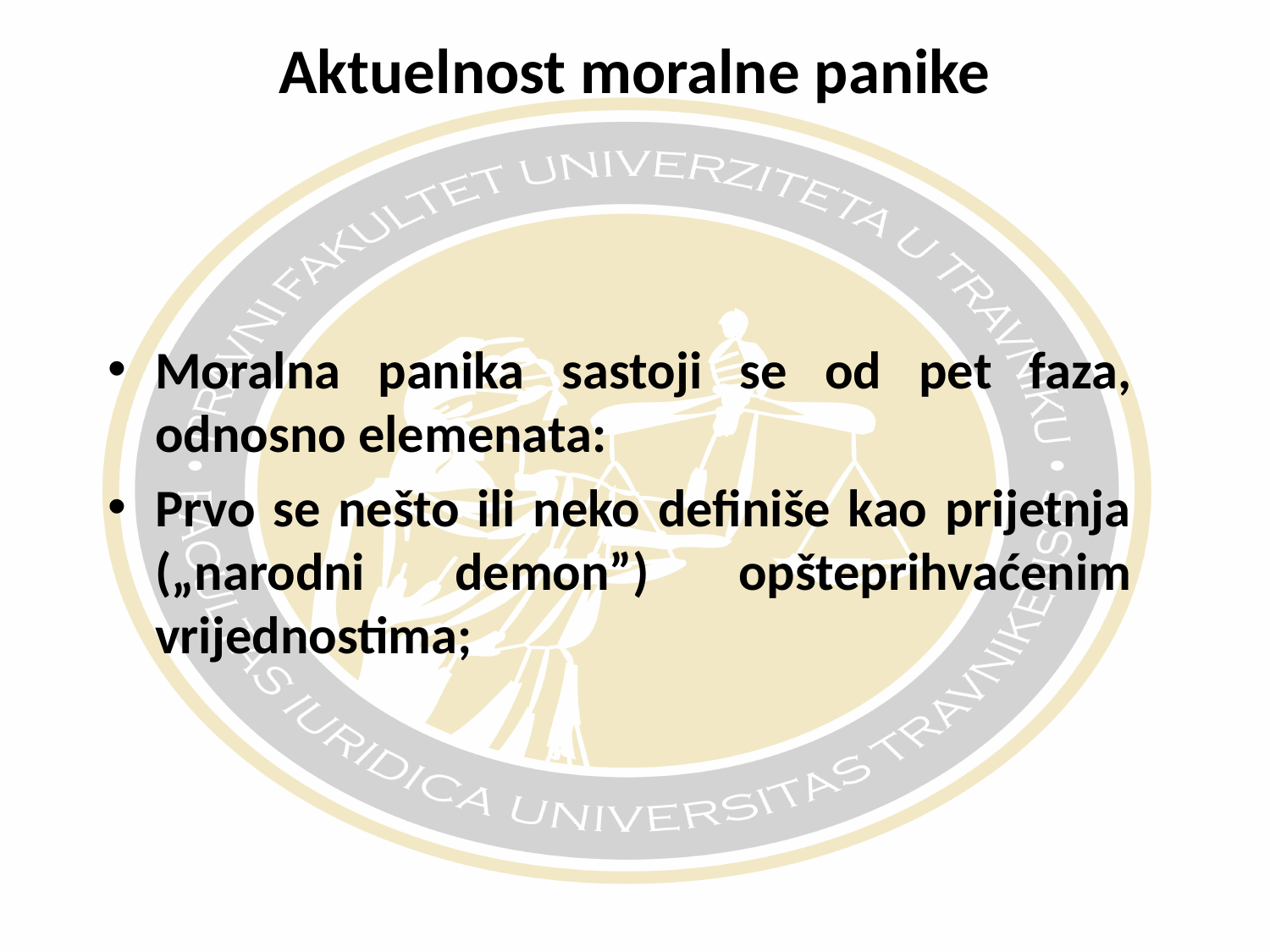

# Aktuelnost moralne panike

Moralna panika sastoji se od pet faza, odnosno elemenata:
Prvo se nešto ili neko definiše kao prijetnja („narodni demon”) opšteprihvaćenim vrijednostima;